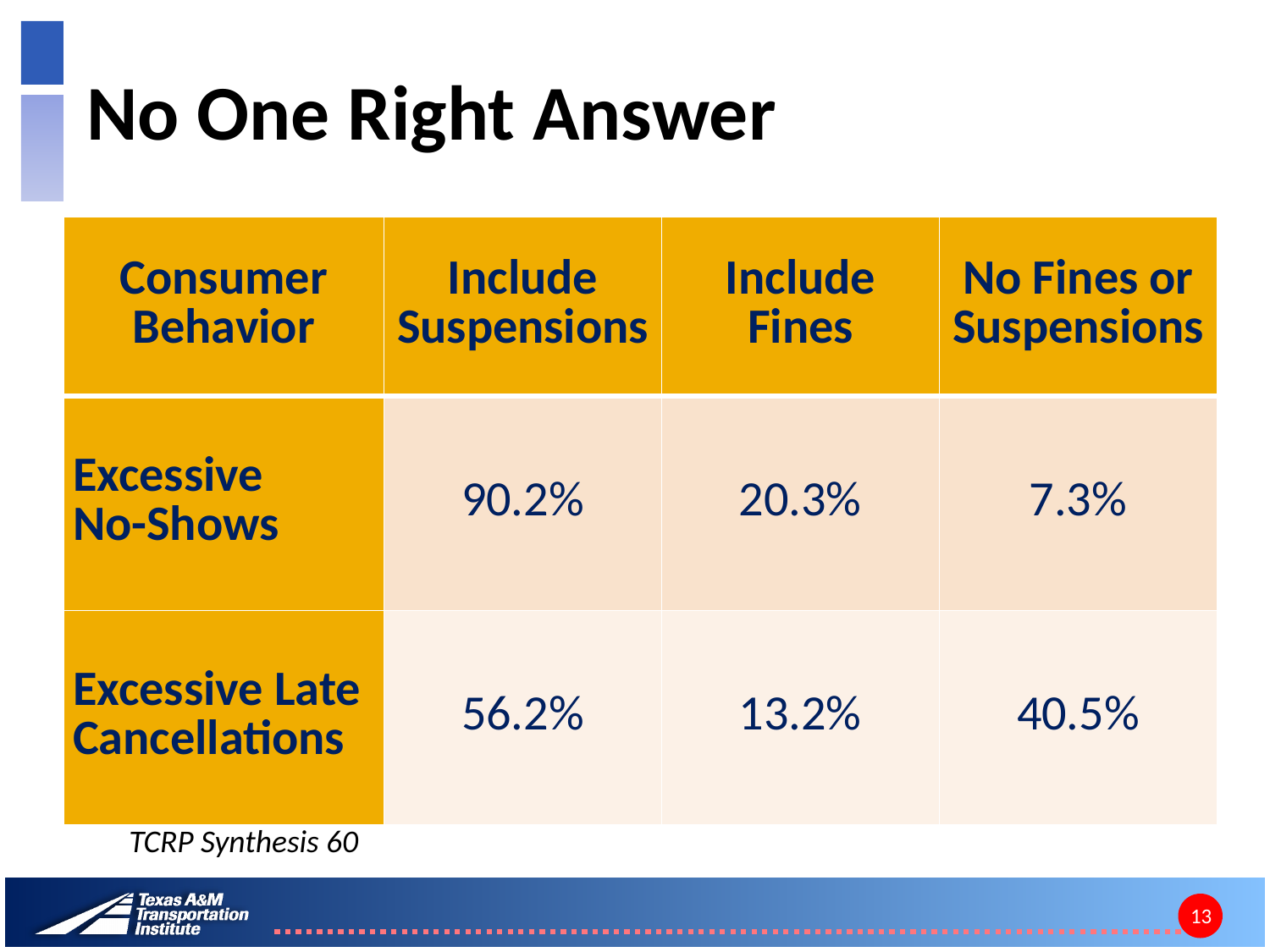

# No One Right Answer
| Consumer Behavior | Include Suspensions | Include Fines | No Fines or Suspensions |
| --- | --- | --- | --- |
| Excessive No-Shows | 90.2% | 20.3% | 7.3% |
| Excessive Late Cancellations | 56.2% | 13.2% | 40.5% |
TCRP Synthesis 60
13